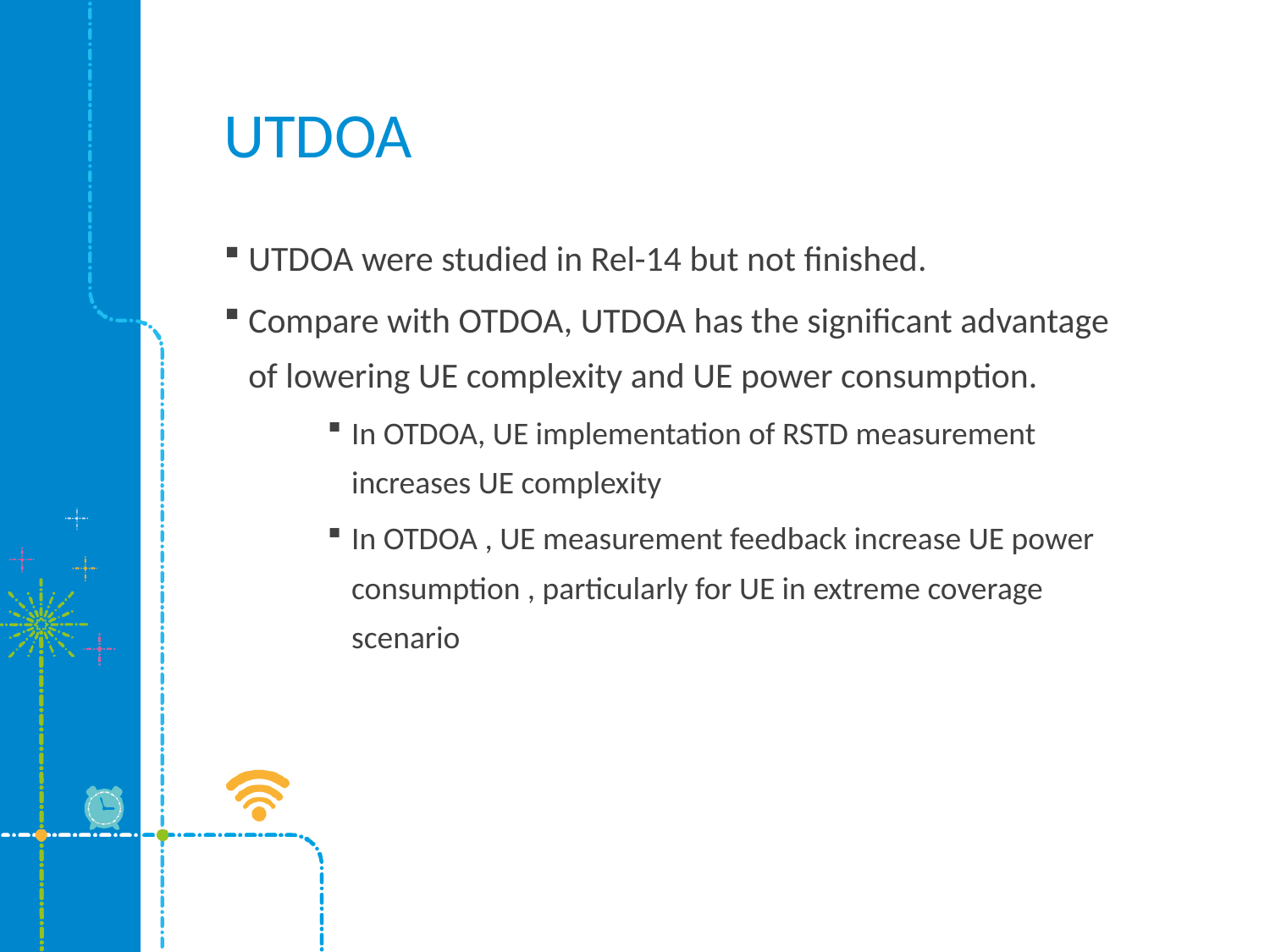

# UTDOA
UTDOA were studied in Rel-14 but not finished.
Compare with OTDOA, UTDOA has the significant advantage of lowering UE complexity and UE power consumption.
In OTDOA, UE implementation of RSTD measurement increases UE complexity
In OTDOA , UE measurement feedback increase UE power consumption , particularly for UE in extreme coverage scenario